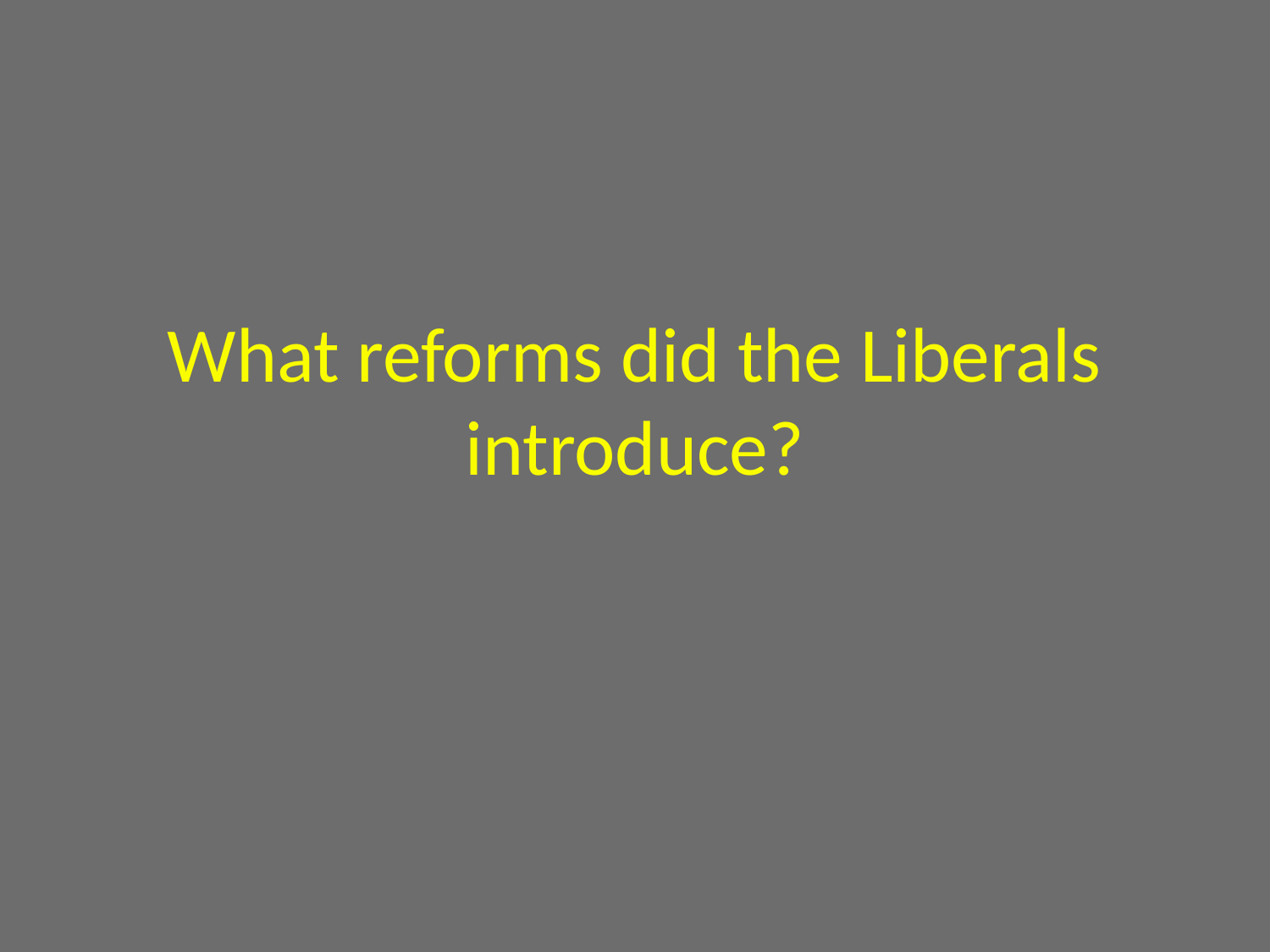

# What reforms did the Liberals introduce?